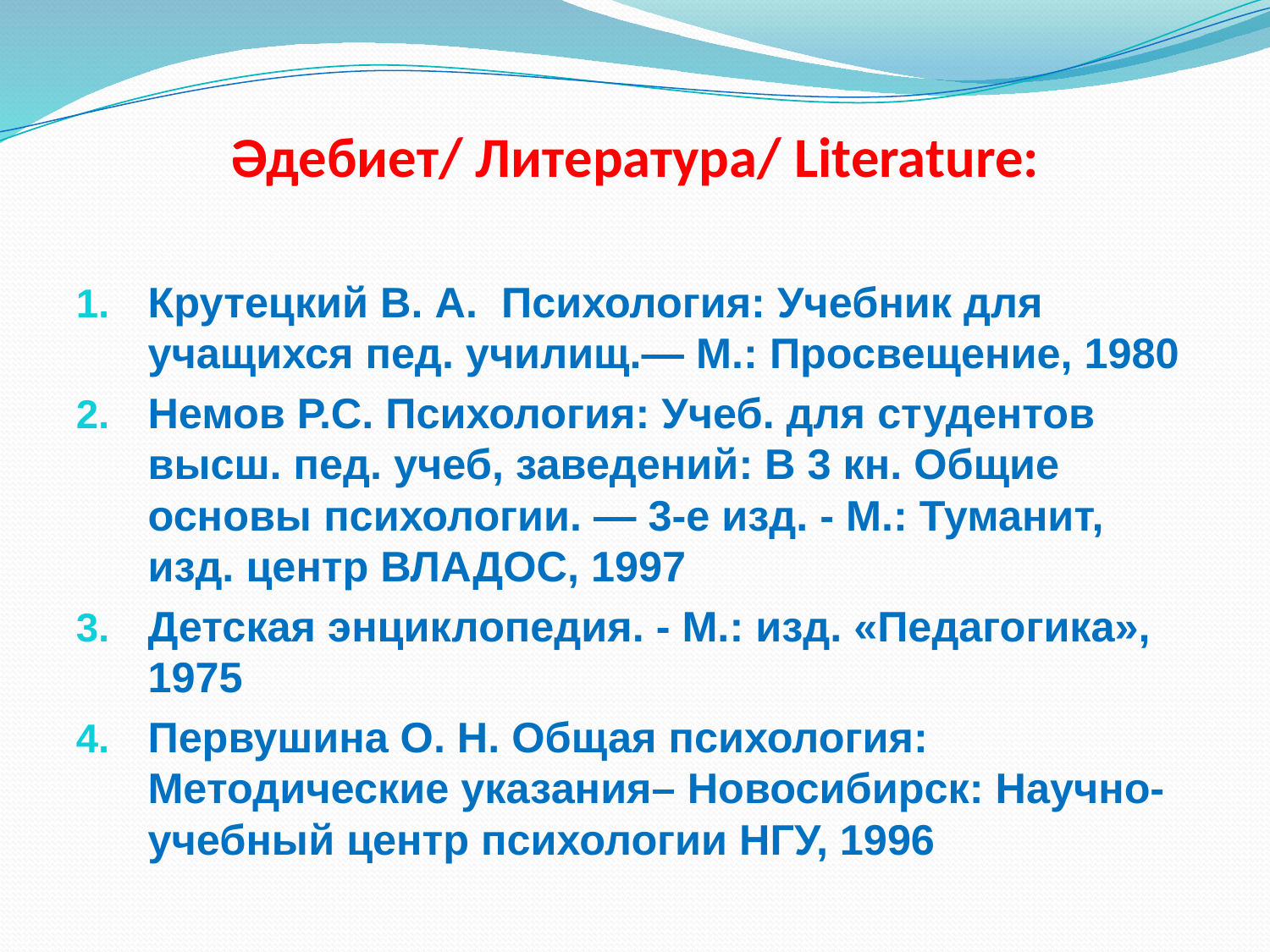

# Әдебиет/ Литература/ Literature:
Крутецкий В. А.  Психология: Учебник для учащихся пед. училищ.— М.: Просвещение, 1980
Немов Р.С. Психология: Учеб. для студентов высш. пед. учеб, заведений: В 3 кн. Общие основы психологии. — 3-е изд. - М.: Туманит, изд. центр ВЛАДОС, 1997
Детская энциклопедия. - М.: изд. «Педагогика», 1975
Первушина О. Н. Общая психология: Методические указания– Новосибирск: Научно-учебный центр психологии НГУ, 1996